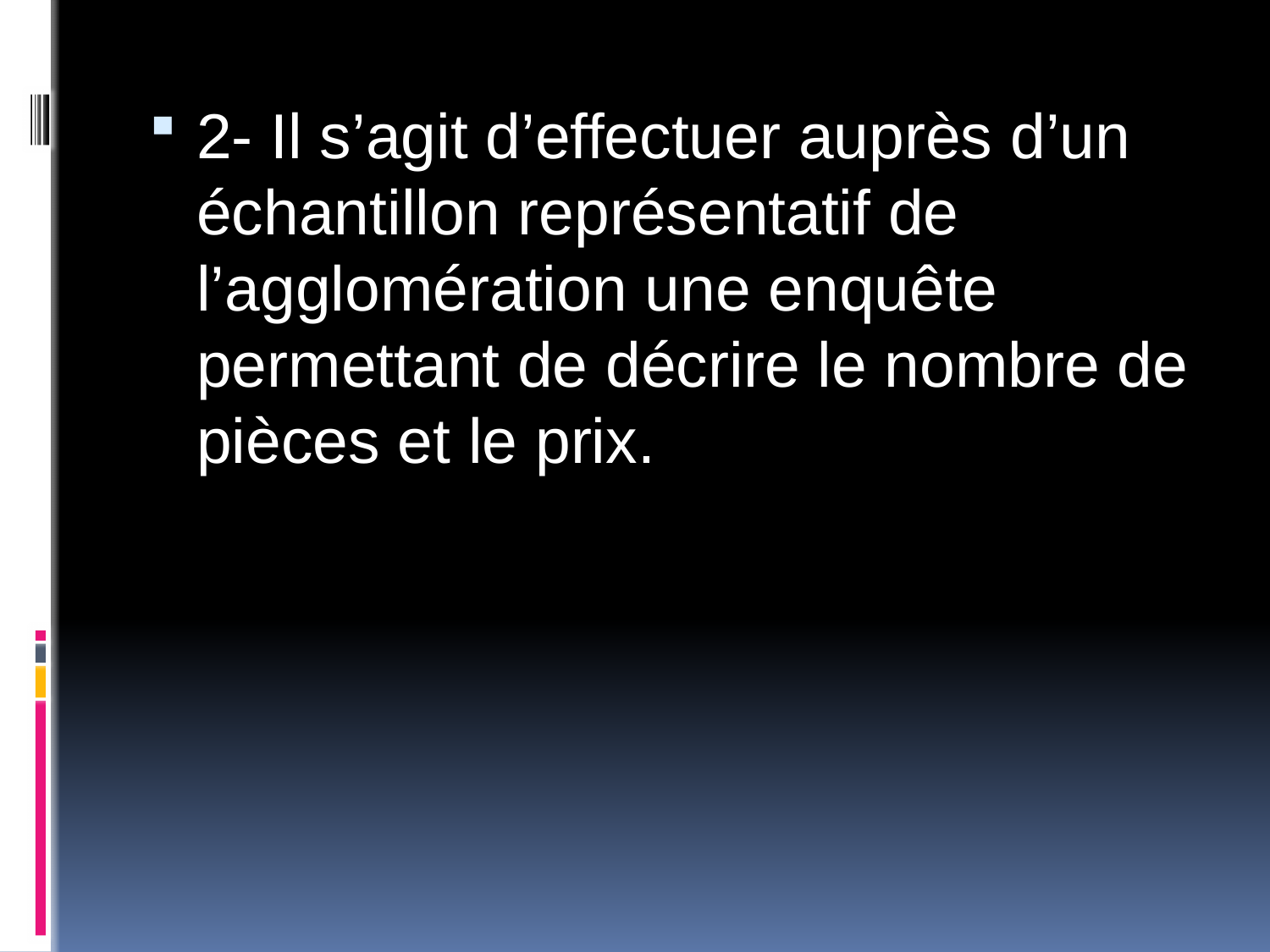

#
2- Il s’agit d’effectuer auprès d’un échantillon représentatif de l’agglomération une enquête permettant de décrire le nombre de pièces et le prix.